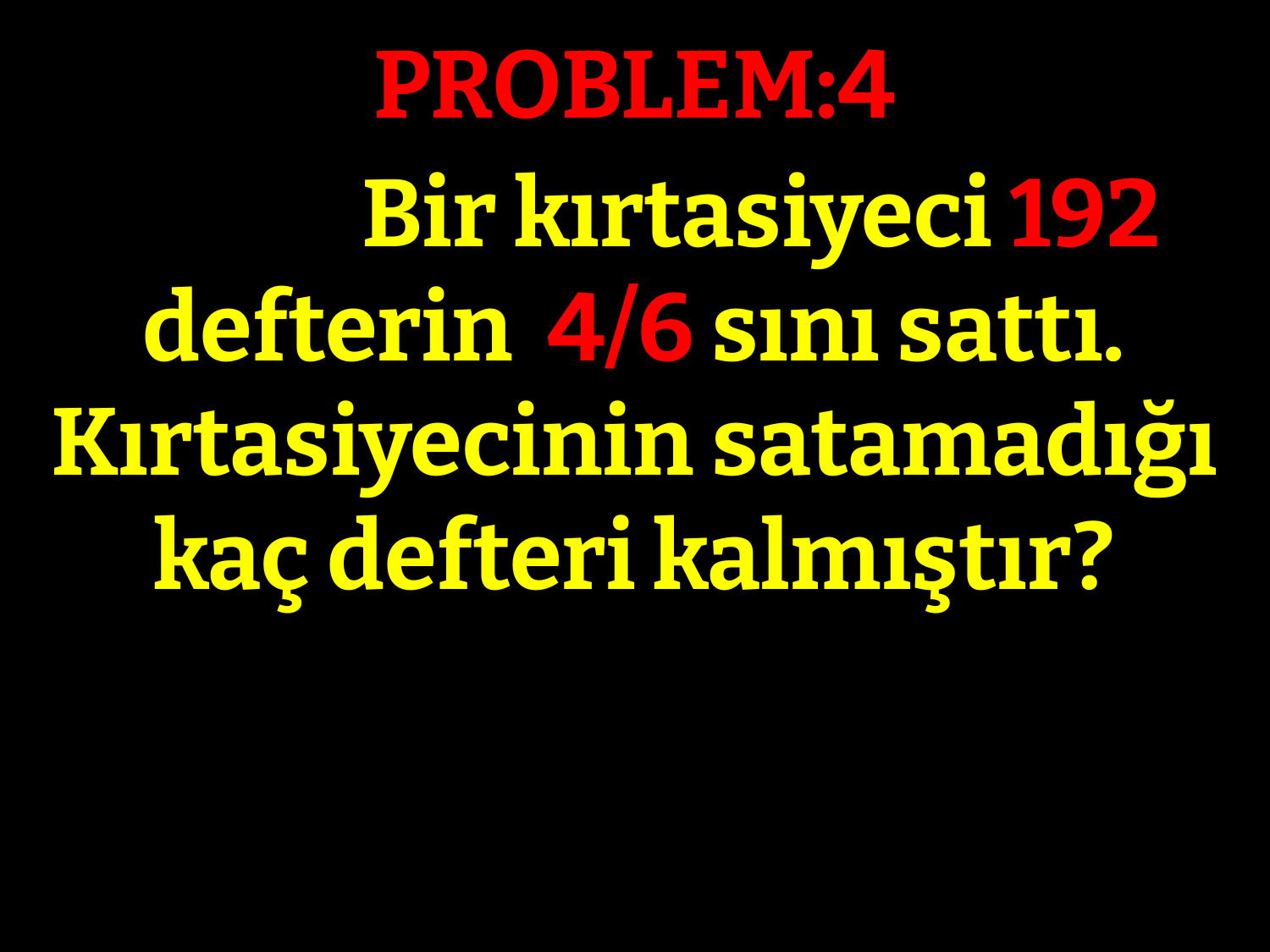

PROBLEM:4
 	 	Bir kırtasiyeci 192 defterin  4/6 sını sattı. Kırtasiyecinin satamadığı kaç defteri kalmıştır?
#